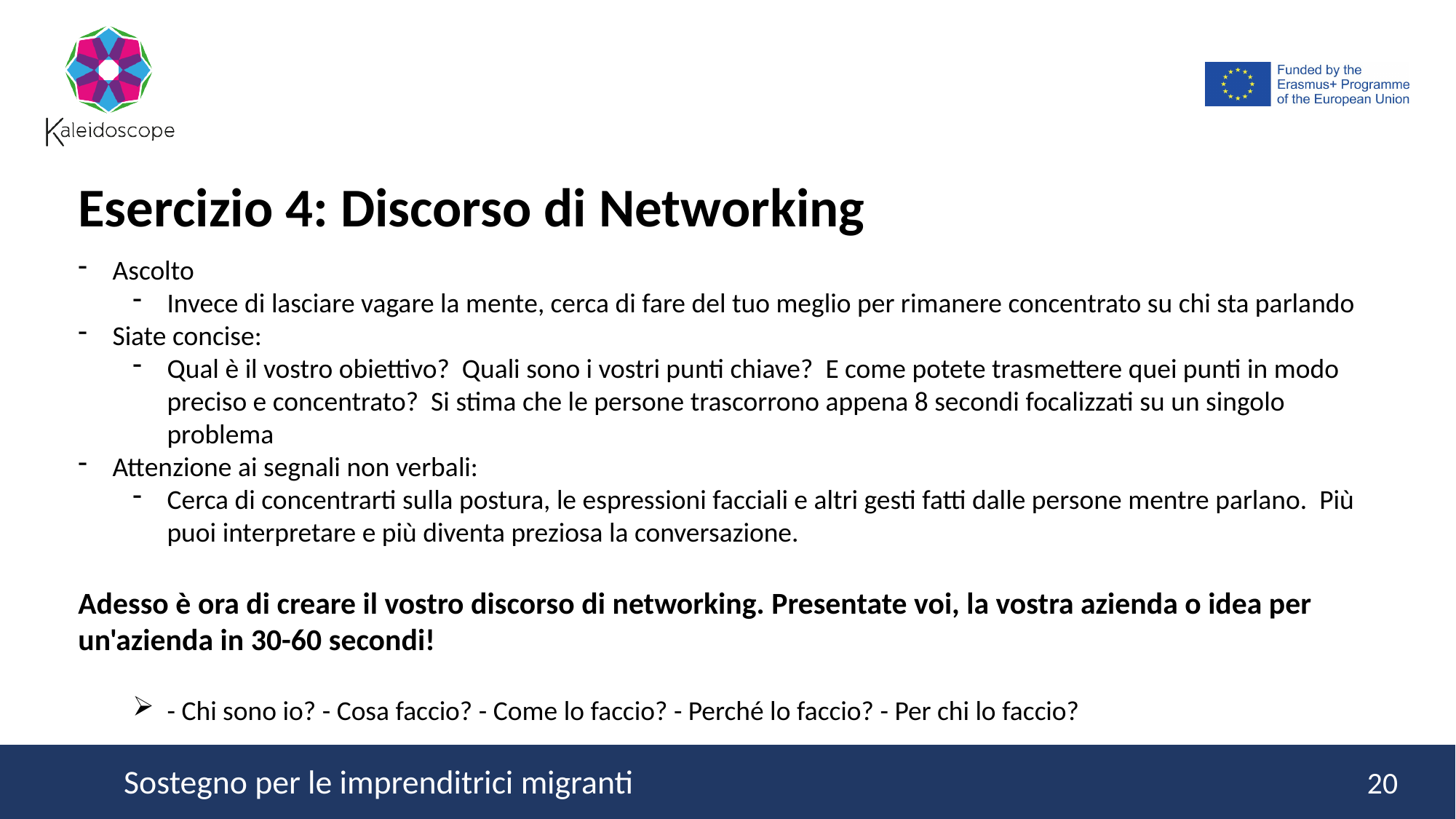

Esercizio 4: Discorso di Networking
Ascolto
Invece di lasciare vagare la mente, cerca di fare del tuo meglio per rimanere concentrato su chi sta parlando
Siate concise:
Qual è il vostro obiettivo?  Quali sono i vostri punti chiave?  E come potete trasmettere quei punti in modo preciso e concentrato?  Si stima che le persone trascorrono appena 8 secondi focalizzati su un singolo problema
Attenzione ai segnali non verbali:
Cerca di concentrarti sulla postura, le espressioni facciali e altri gesti fatti dalle persone mentre parlano.  Più puoi interpretare e più diventa preziosa la conversazione.

Adesso è ora di creare il vostro discorso di networking. Presentate voi, la vostra azienda o idea per un'azienda in 30-60 secondi!

- Chi sono io? - Cosa faccio? - Come lo faccio? - Perché lo faccio? - Per chi lo faccio?

20